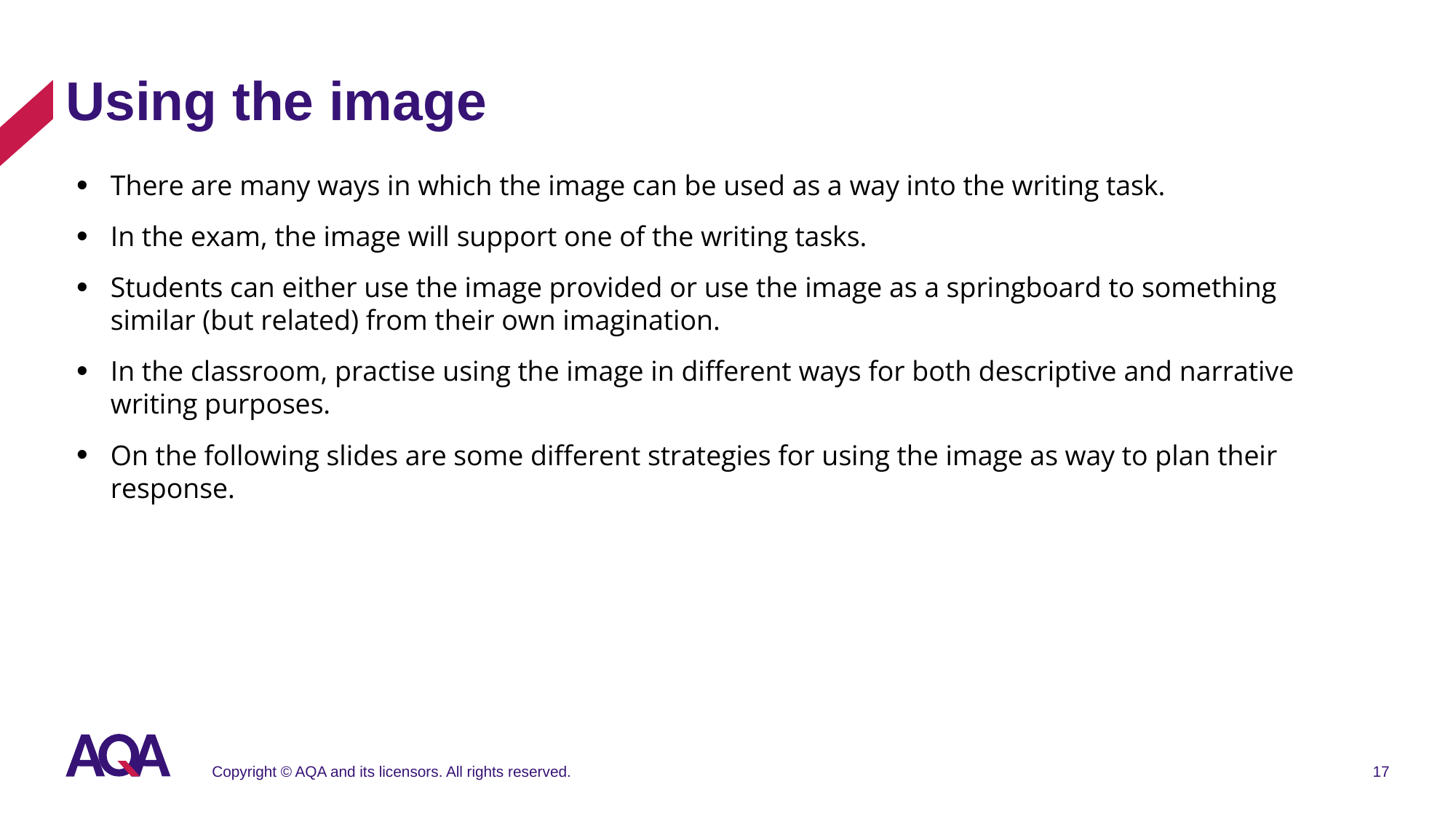

# Using the image
There are many ways in which the image can be used as a way into the writing task.
In the exam, the image will support one of the writing tasks.
Students can either use the image provided or use the image as a springboard to something similar (but related) from their own imagination.
In the classroom, practise using the image in different ways for both descriptive and narrative writing purposes.
On the following slides are some different strategies for using the image as way to plan their response.

Copyright © AQA and its licensors. All rights reserved.
17